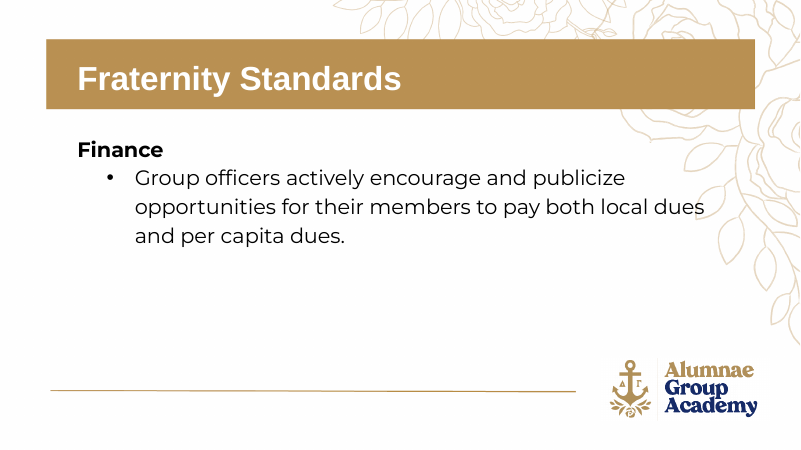

Fraternity Standards
Finance
Group officers actively encourage and publicize opportunities for their members to pay both local dues and per capita dues.